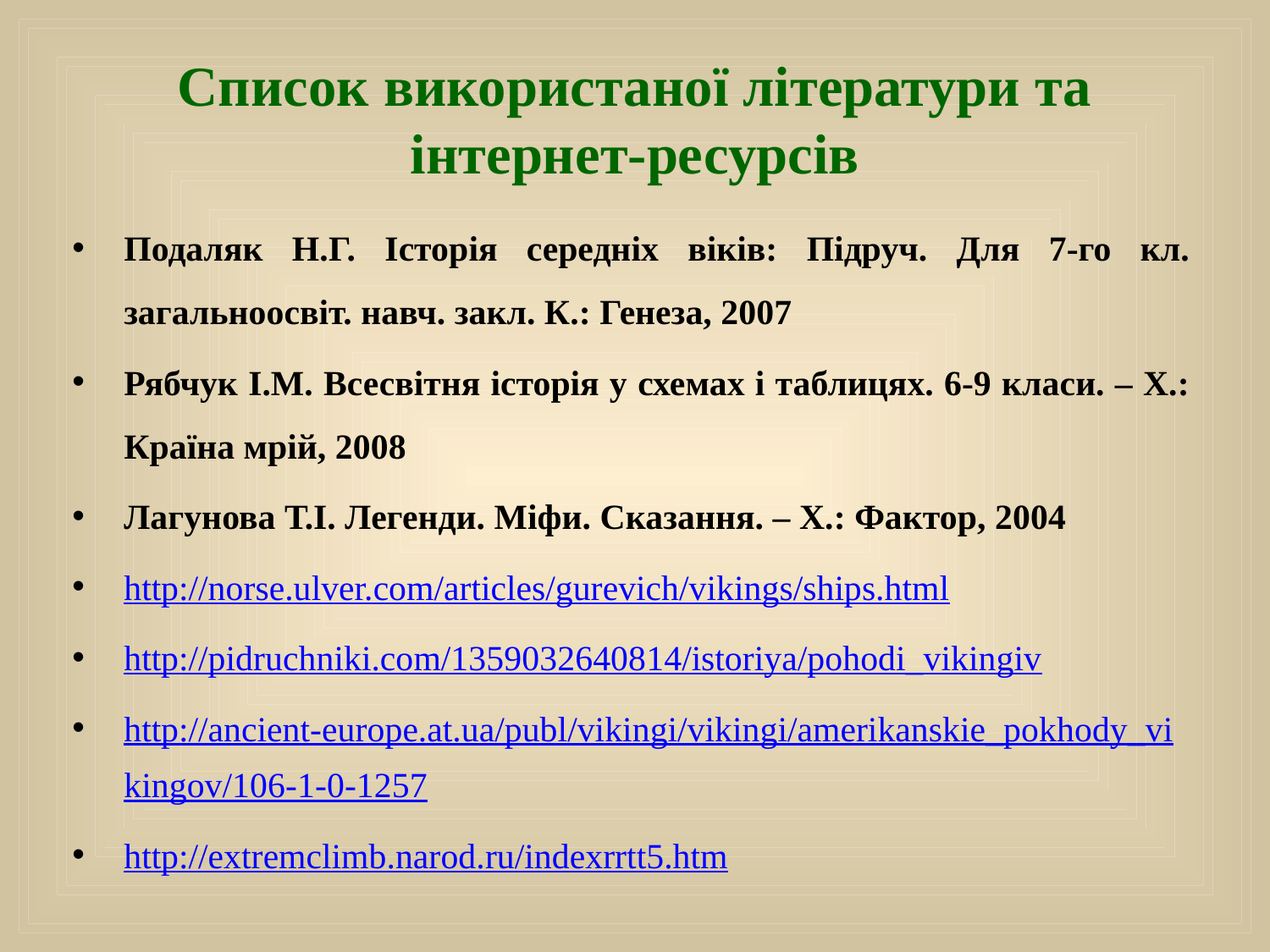

# Список використаної літератури та інтернет-ресурсів
Подаляк Н.Г. Історія середніх віків: Підруч. Для 7-го кл. загальноосвіт. навч. закл. К.: Генеза, 2007
Рябчук І.М. Всесвітня історія у схемах і таблицях. 6-9 класи. – Х.: Країна мрій, 2008
Лагунова Т.І. Легенди. Міфи. Сказання. – Х.: Фактор, 2004
http://norse.ulver.com/articles/gurevich/vikings/ships.html
http://pidruchniki.com/1359032640814/istoriya/pohodi_vikingiv
http://ancient-europe.at.ua/publ/vikingi/vikingi/amerikanskie_pokhody_vikingov/106-1-0-1257
http://extremclimb.narod.ru/indexrrtt5.htm